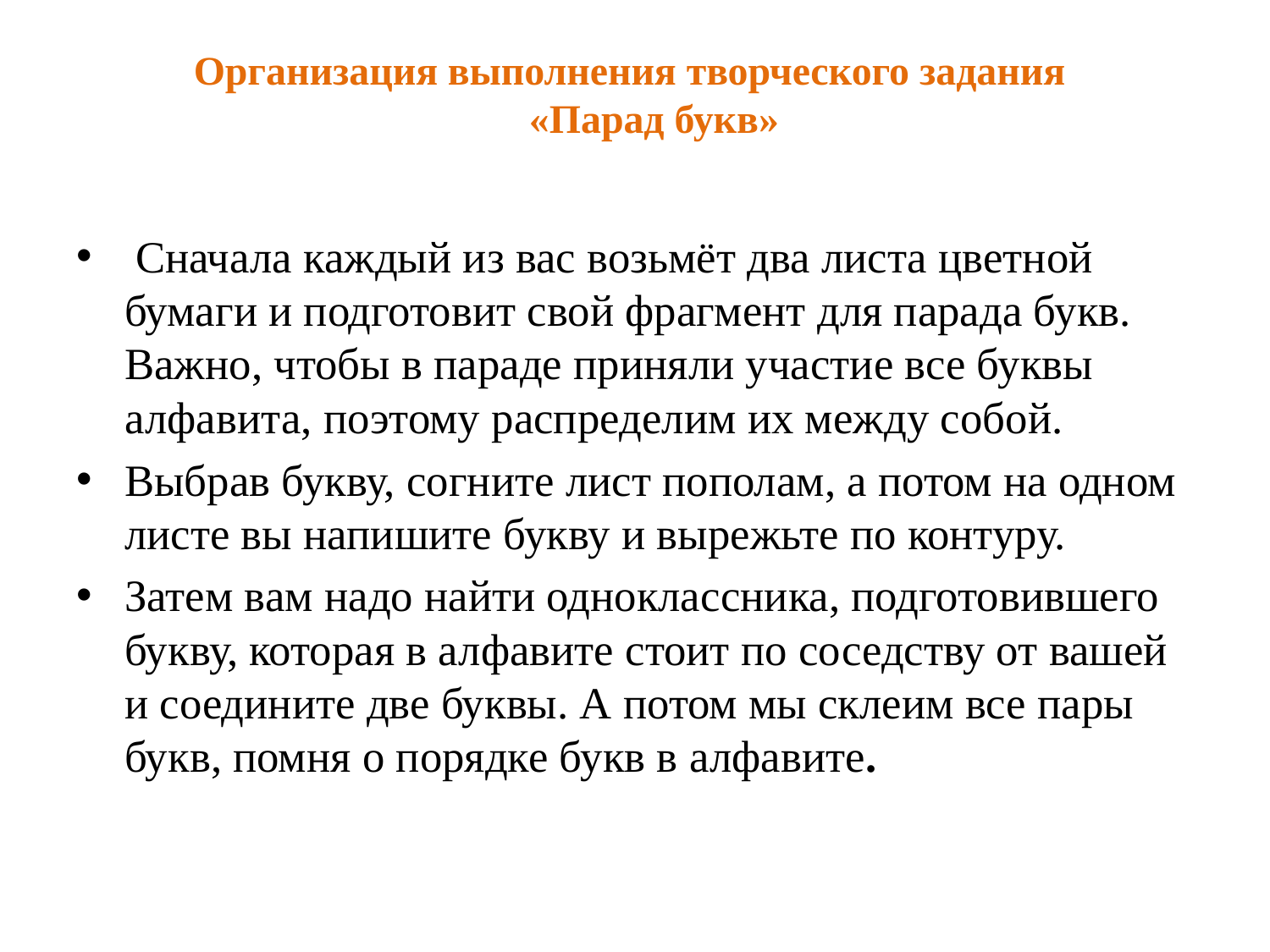

# Организация выполнения творческого задания «Парад букв»
 Сначала каждый из вас возьмёт два листа цветной бумаги и подготовит свой фрагмент для парада букв. Важно, чтобы в параде приняли участие все буквы алфавита, поэтому распределим их между собой.
Выбрав букву, согните лист пополам, а потом на одном листе вы напишите букву и вырежьте по контуру.
Затем вам надо найти одноклассника, подготовившего букву, которая в алфавите стоит по соседству от вашей и соедините две буквы. А потом мы склеим все пары букв, помня о порядке букв в алфавите.